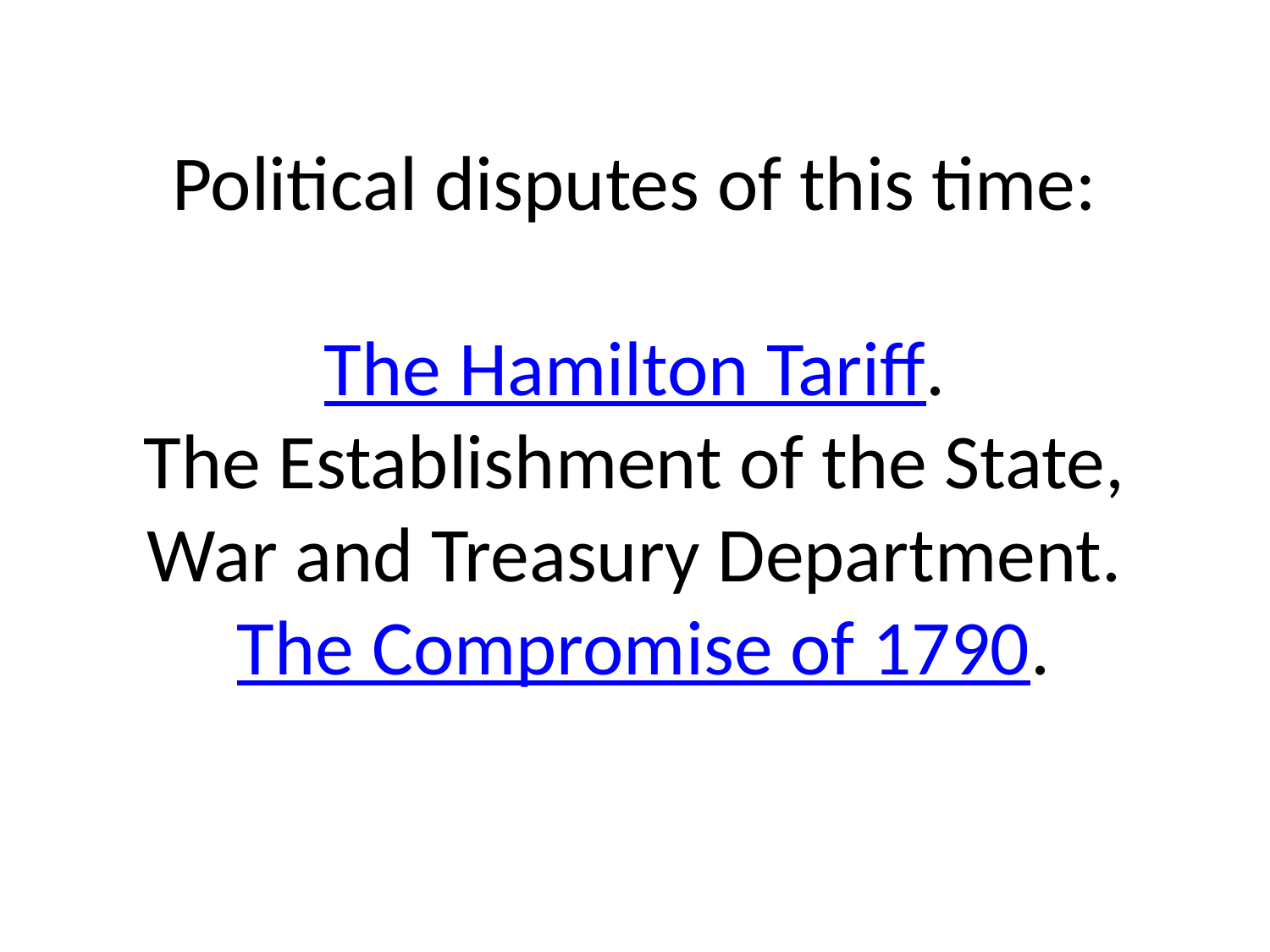

# Political disputes of this time: The Hamilton Tariff. The Establishment of the State, War and Treasury Department. The Compromise of 1790.